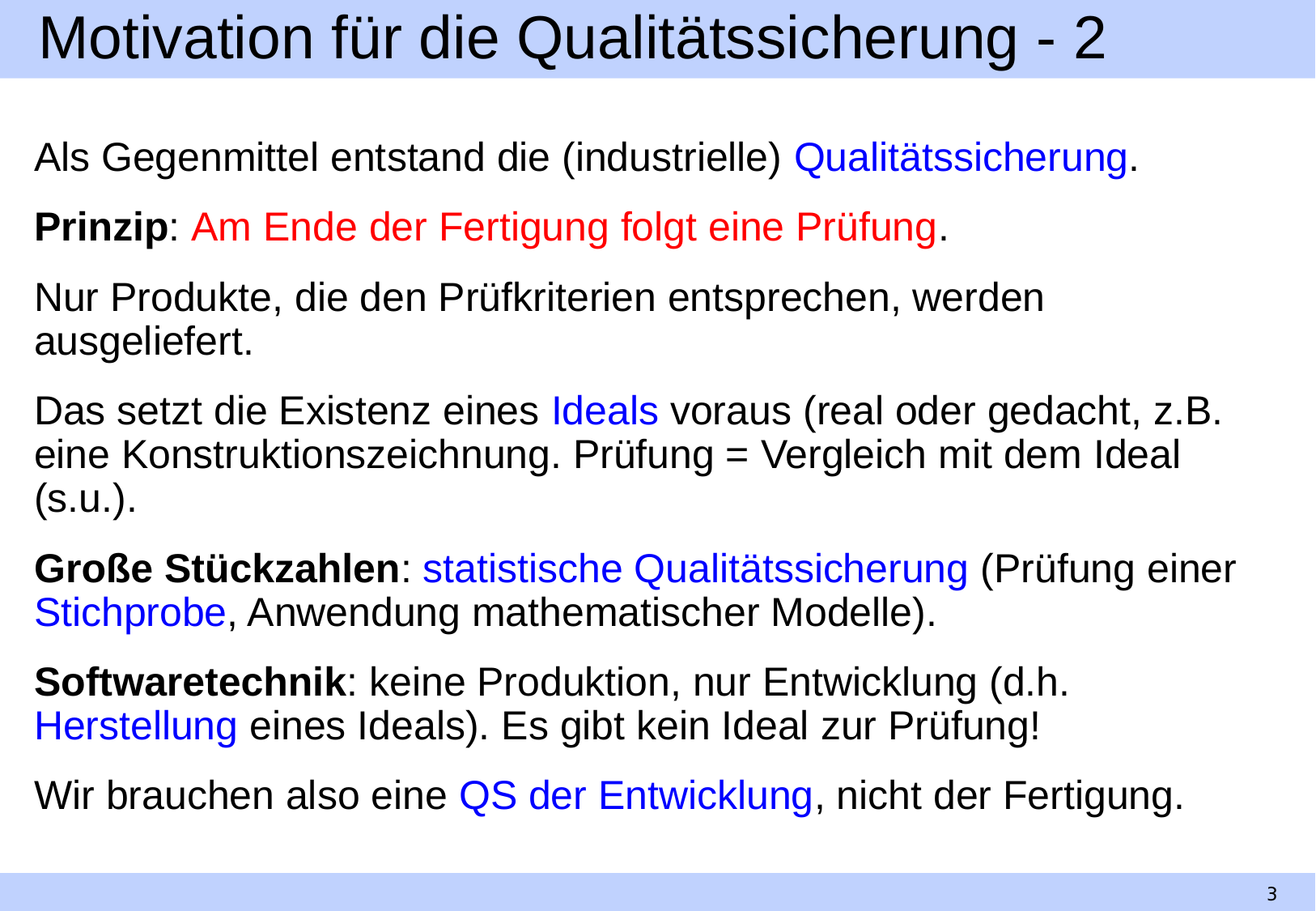

# Motivation für die Qualitätssicherung - 2
Als Gegenmittel entstand die (industrielle) Qualitätssicherung.
Prinzip: Am Ende der Fertigung folgt eine Prüfung.
Nur Produkte, die den Prüfkriterien entsprechen, werden ausgeliefert.
Das setzt die Existenz eines Ideals voraus (real oder gedacht, z.B. eine Konstruktionszeichnung. Prüfung = Vergleich mit dem Ideal (s.u.).
Große Stückzahlen: statistische Qualitätssicherung (Prüfung einer Stichprobe, Anwendung mathematischer Modelle).
Softwaretechnik: keine Produktion, nur Entwicklung (d.h. Herstellung eines Ideals). Es gibt kein Ideal zur Prüfung!
Wir brauchen also eine QS der Entwicklung, nicht der Fertigung.

3